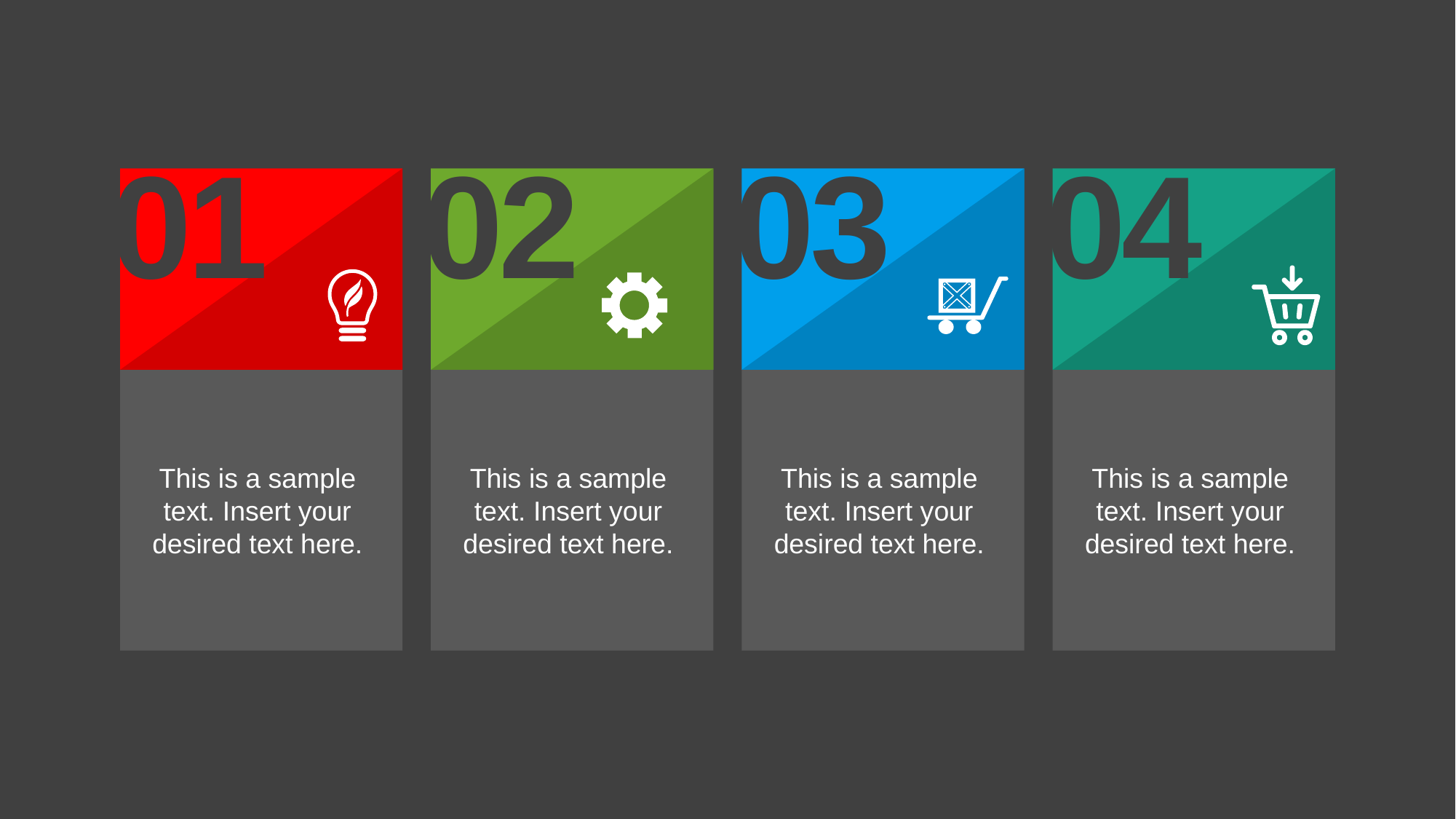

01
02
03
04

This is a sample
text. Insert your
desired text here.

This is a sample
text. Insert your
desired text here.

This is a sample
text. Insert your
desired text here.

This is a sample
text. Insert your
desired text here.